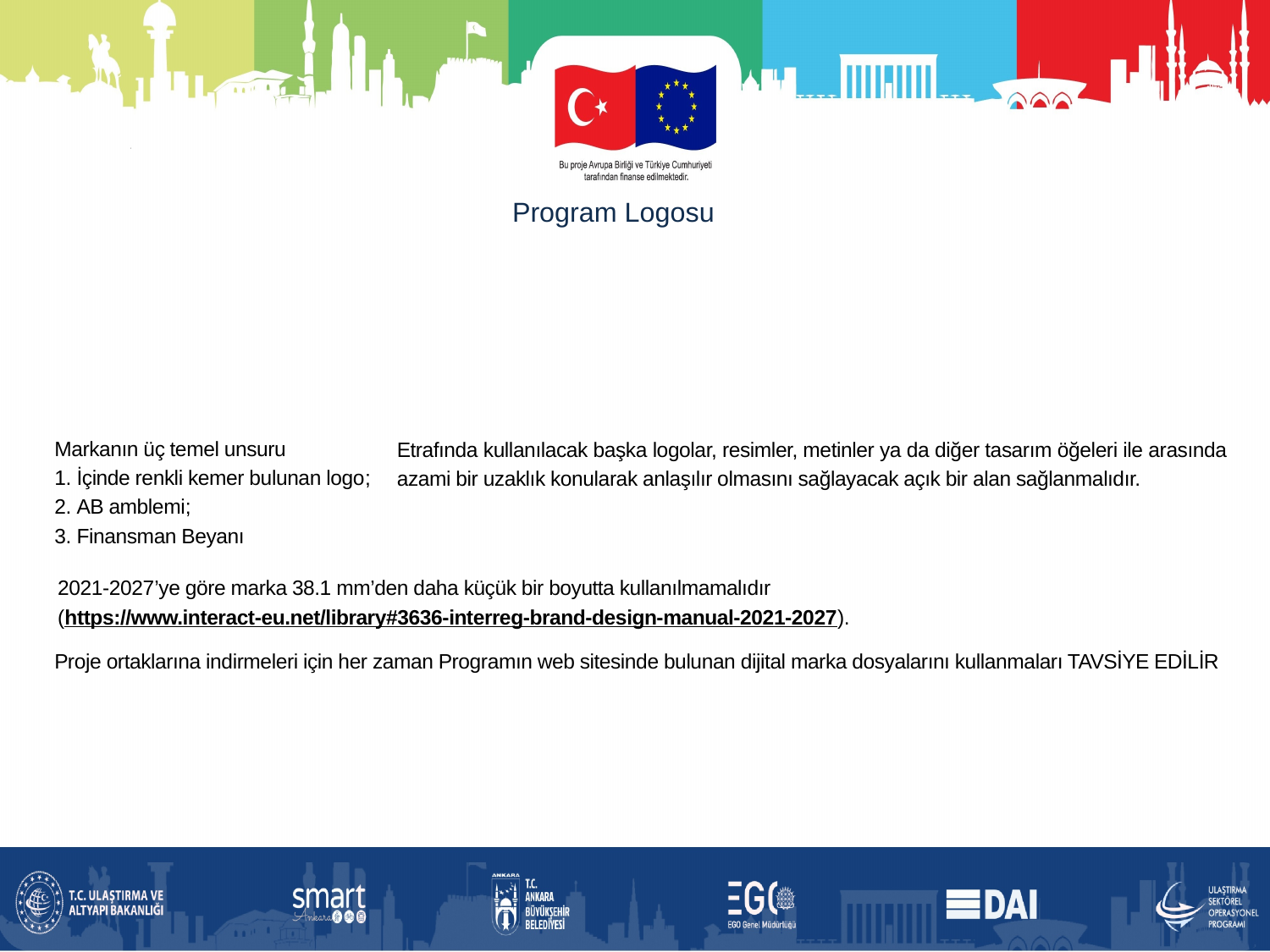

Program Logosu
Markanın üç temel unsuru
1. İçinde renkli kemer bulunan logo;
2. AB amblemi;
3. Finansman Beyanı
Etrafında kullanılacak başka logolar, resimler, metinler ya da diğer tasarım öğeleri ile arasında azami bir uzaklık konularak anlaşılır olmasını sağlayacak açık bir alan sağlanmalıdır.
 2021-2027’ye göre marka 38.1 mm’den daha küçük bir boyutta kullanılmamalıdır
 (https://www.interact-eu.net/library#3636-interreg-brand-design-manual-2021-2027).
Proje ortaklarına indirmeleri için her zaman Programın web sitesinde bulunan dijital marka dosyalarını kullanmaları TAVSİYE EDİLİR